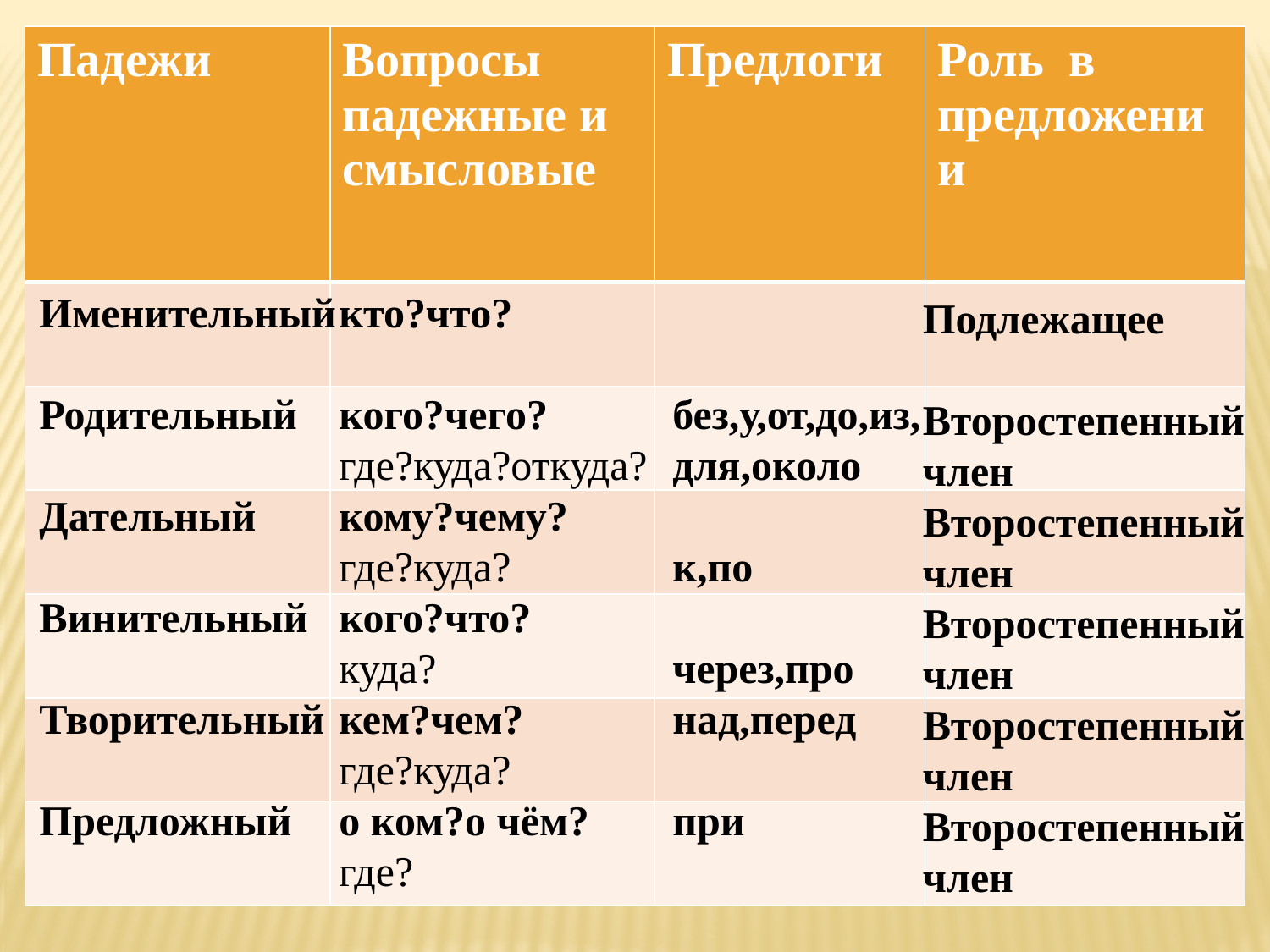

| Падежи | Вопросы падежные и смысловые | Предлоги | Роль в предложении |
| --- | --- | --- | --- |
|  |  |  |  |
|  |  |  |  |
|  |  |  |  |
|  |  |  |  |
|  |  |  |  |
|  |  |  |  |
Именительный

Родительный

Дательный

Винительный

Творительный

Предложный
кто?что?

кого?чего?
где?куда?откуда?
кому?чему?
где?куда?
кого?что?
куда?
кем?чем?
где?куда?
о ком?о чём?
где?
Подлежащее

Второстепенный
член
Второстепенный
член
Второстепенный
член
Второстепенный
член
Второстепенный
член

без,у,от,до,из,
для,около

к,по

через,про
над,перед

при